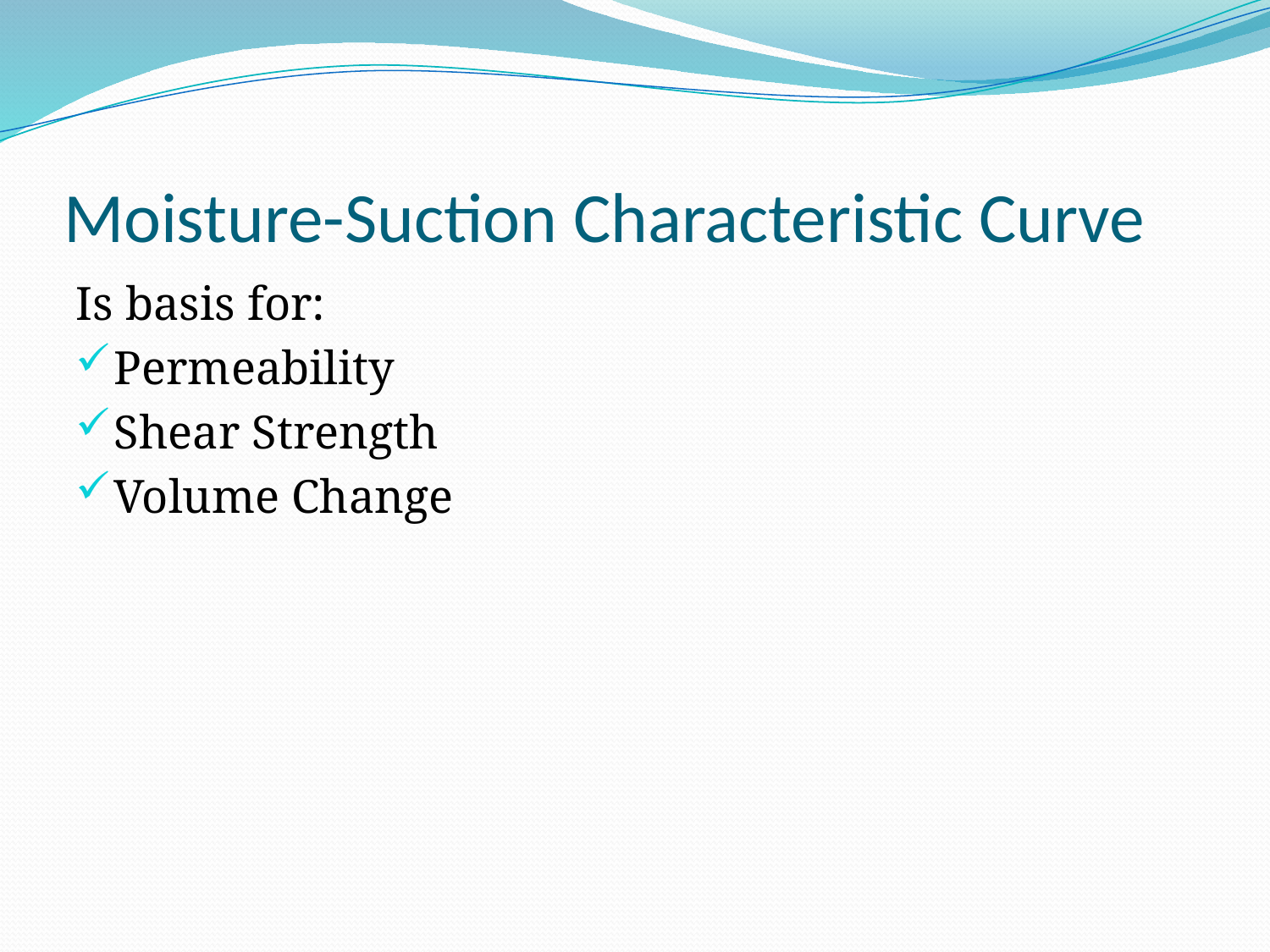

# Moisture-Suction Characteristic Curve
Is basis for:
Permeability
Shear Strength
Volume Change